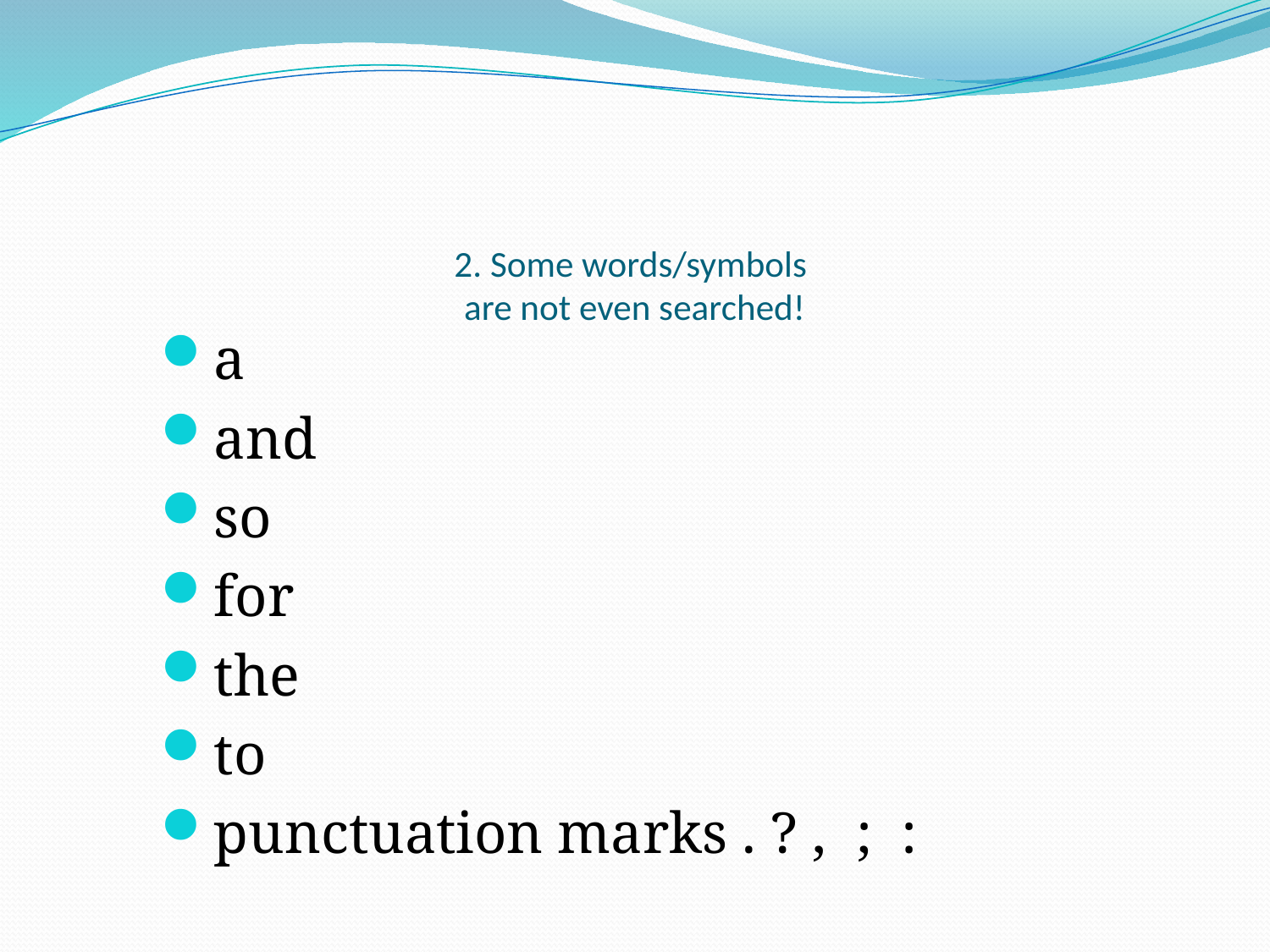

# 2. Some words/symbols are not even searched!
a
and
so
for
the
to
punctuation marks . ? ,  ;  :